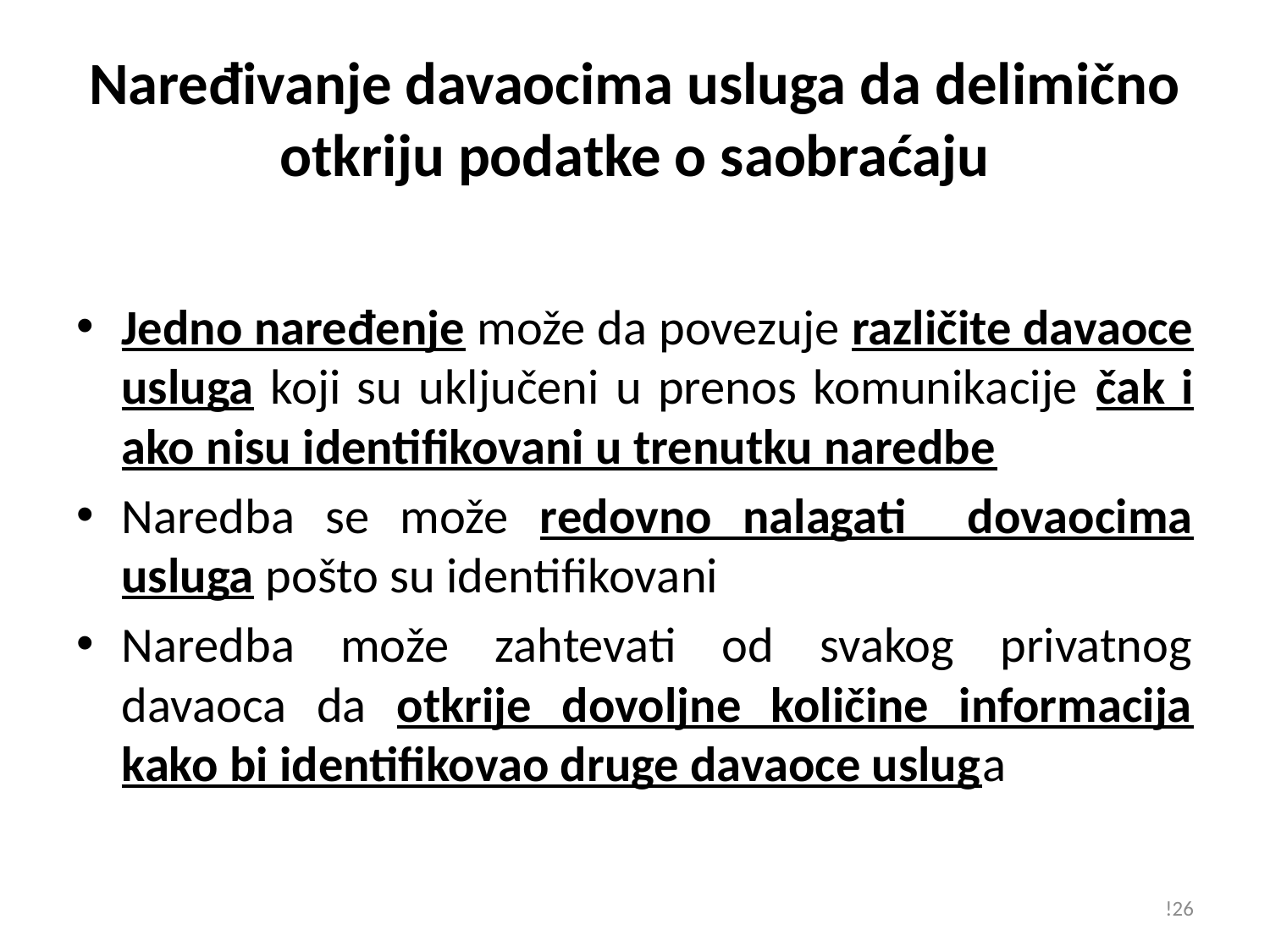

# Naređivanje davaocima usluga da delimično otkriju podatke o saobraćaju
Jedno naređenje može da povezuje različite davaoce usluga koji su uključeni u prenos komunikacije čak i ako nisu identifikovani u trenutku naredbe
Naredba se može redovno nalagati  dovaocima usluga pošto su identifikovani
Naredba može zahtevati od svakog privatnog davaoca da otkrije dovoljne količine informacija kako bi identifikovao druge davaoce usluga
!26